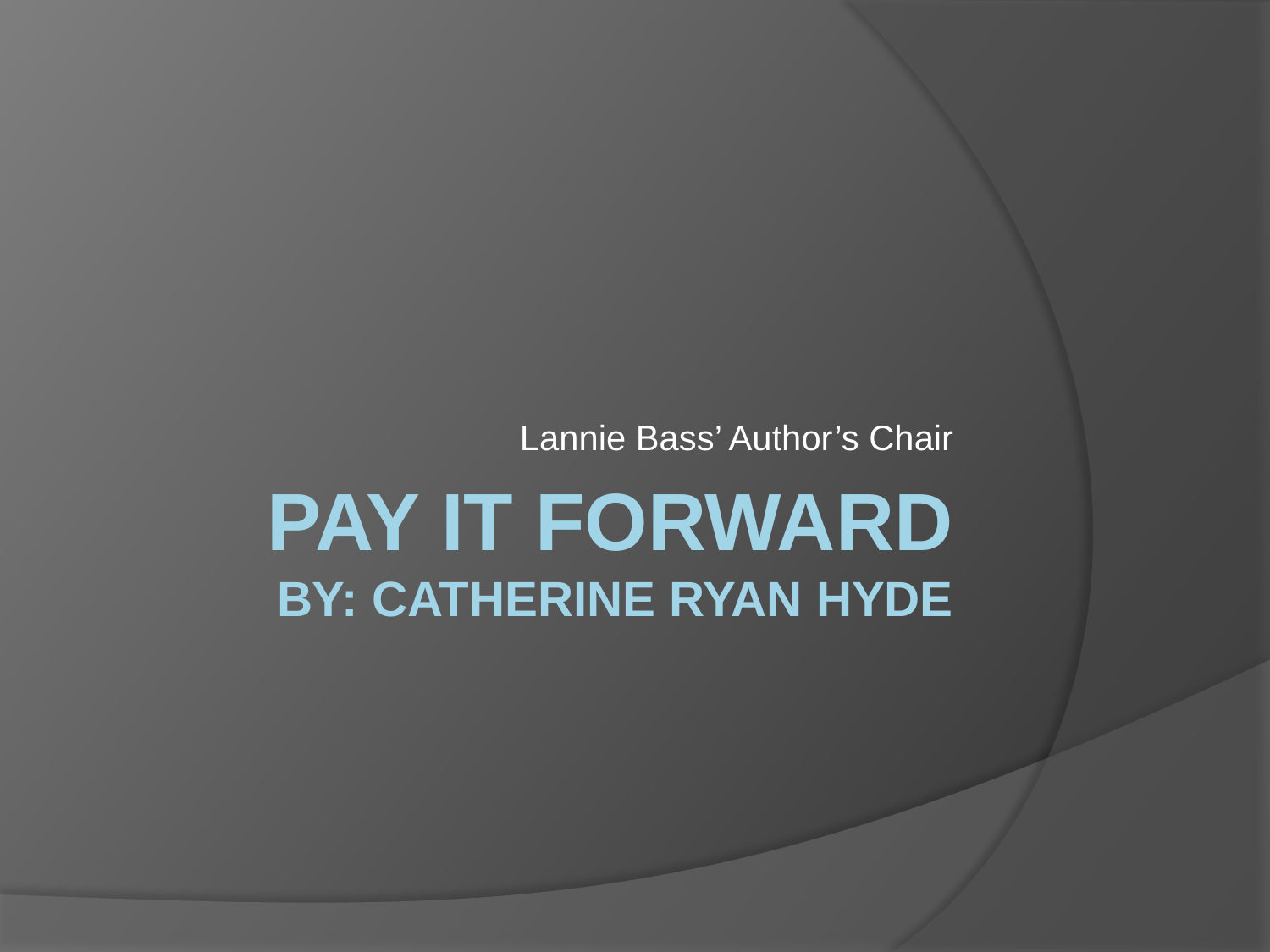

Lannie Bass’ Author’s Chair
# Pay it forward by: catherine ryan hyde